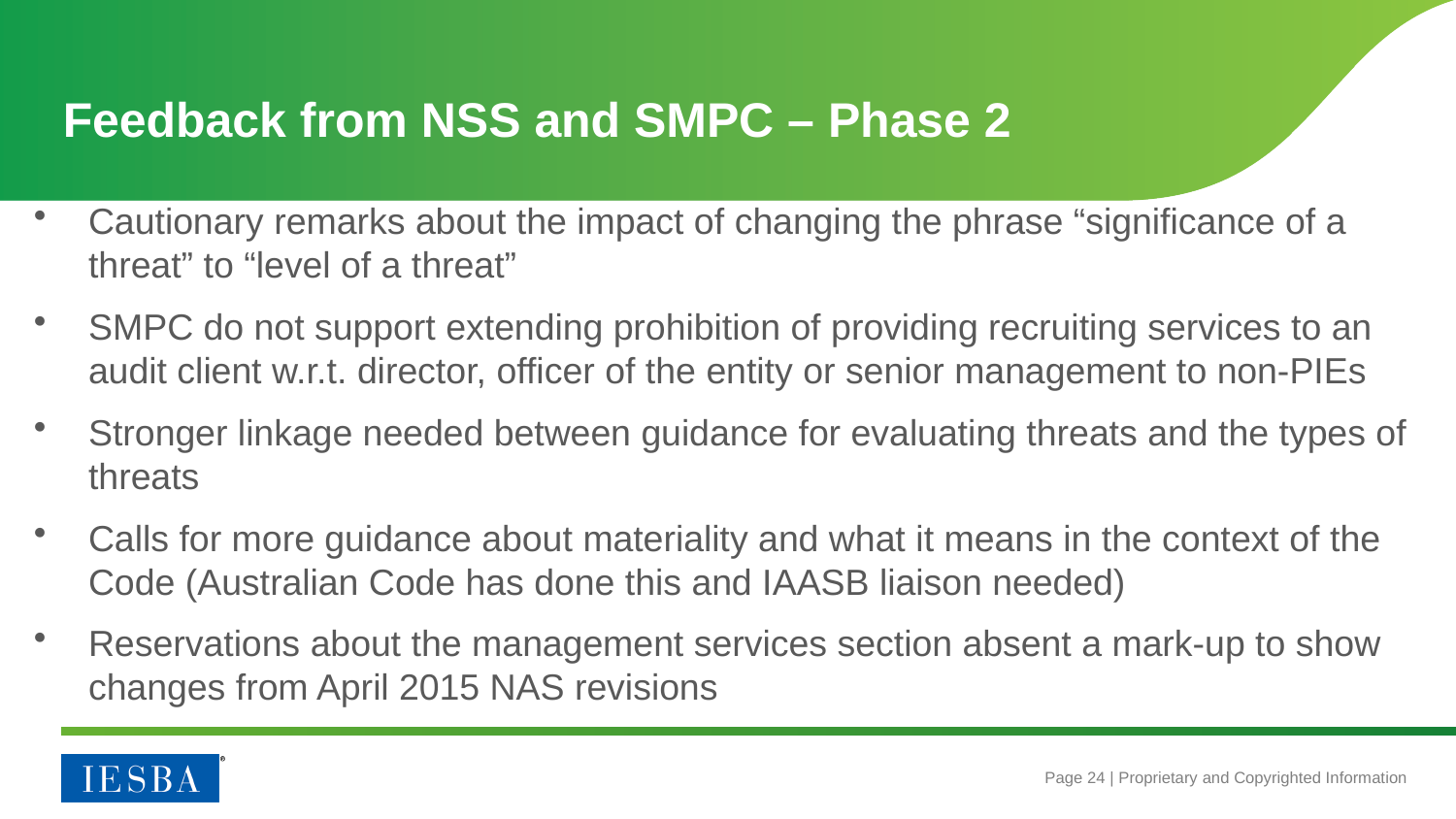

Feedback from NSS and SMPC – Phase 2
Cautionary remarks about the impact of changing the phrase “significance of a threat” to “level of a threat”
SMPC do not support extending prohibition of providing recruiting services to an audit client w.r.t. director, officer of the entity or senior management to non-PIEs
Stronger linkage needed between guidance for evaluating threats and the types of threats
Calls for more guidance about materiality and what it means in the context of the Code (Australian Code has done this and IAASB liaison needed)
Reservations about the management services section absent a mark-up to show changes from April 2015 NAS revisions